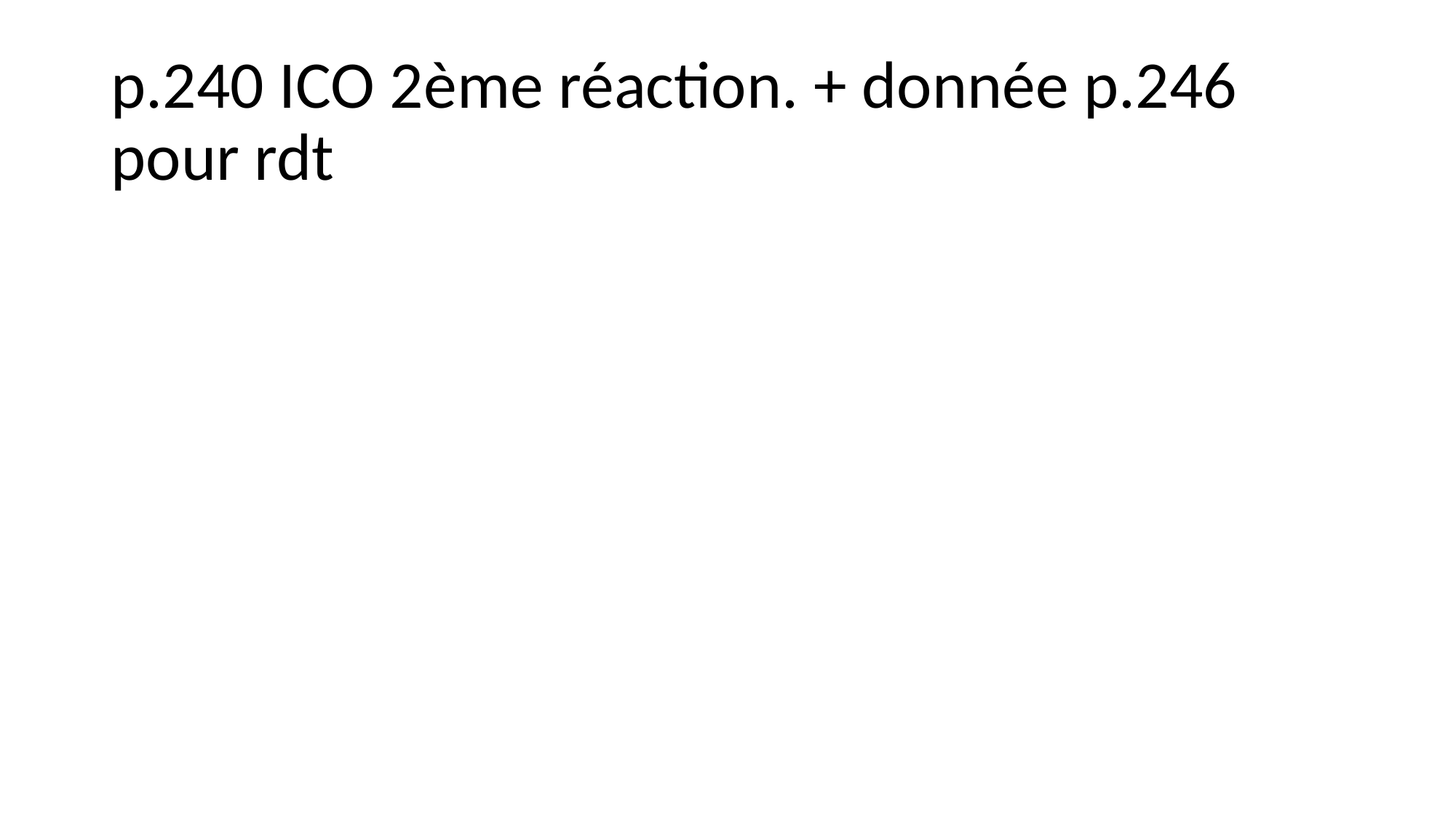

# p.240 ICO 2ème réaction. + donnée p.246 pour rdt